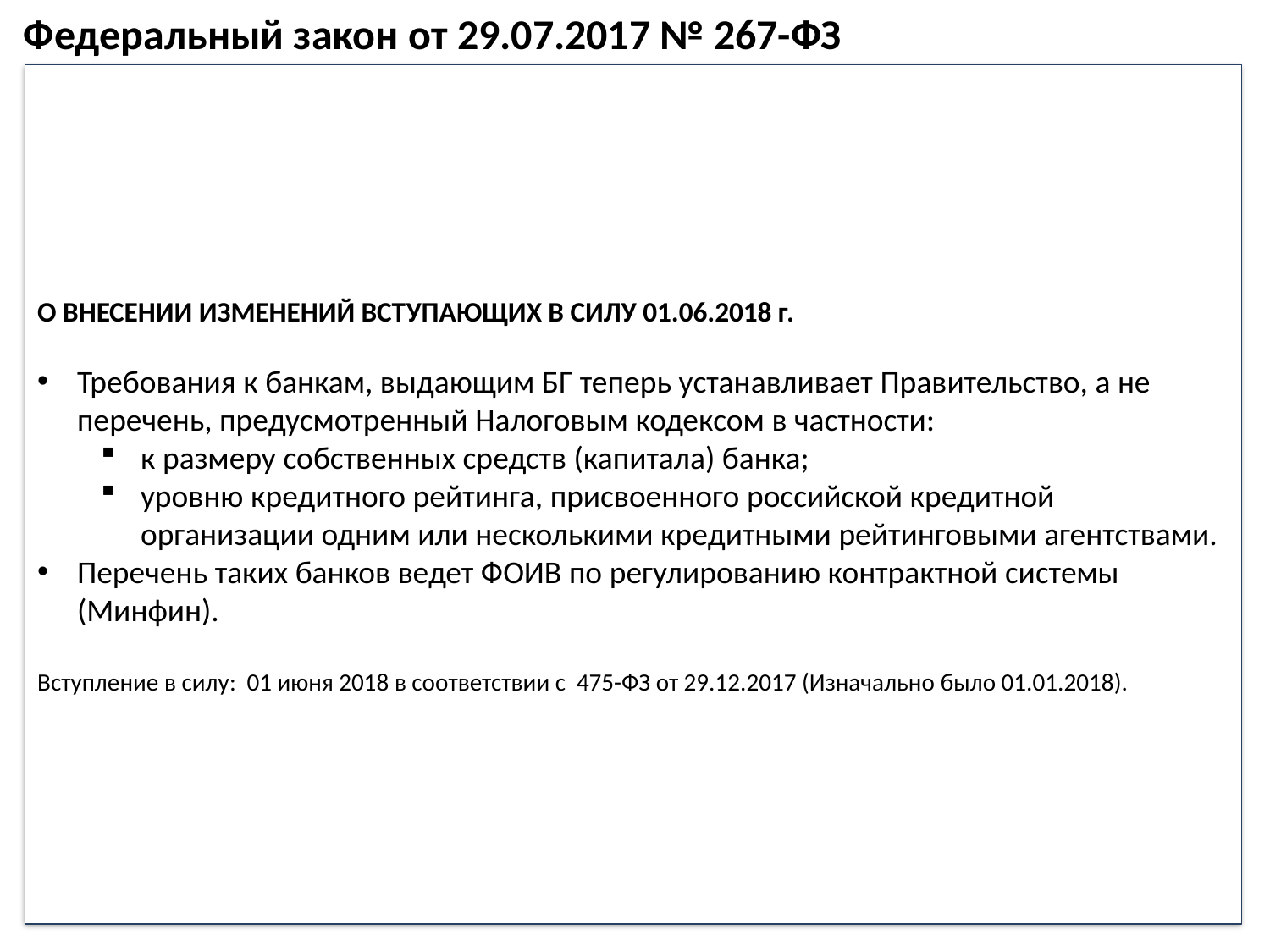

Федеральный закон от 29.07.2017 № 267-ФЗ
О ВНЕСЕНИИ ИЗМЕНЕНИЙ ВСТУПАЮЩИХ В СИЛУ 01.06.2018 г.

Требования к банкам, выдающим БГ теперь устанавливает Правительство, а не перечень, предусмотренный Налоговым кодексом в частности:
к размеру собственных средств (капитала) банка;
уровню кредитного рейтинга, присвоенного российской кредитной организации одним или несколькими кредитными рейтинговыми агентствами.
Перечень таких банков ведет ФОИВ по регулированию контрактной системы (Минфин).

Вступление в силу:  01 июня 2018 в соответствии с  475-ФЗ от 29.12.2017 (Изначально было 01.01.2018).
41